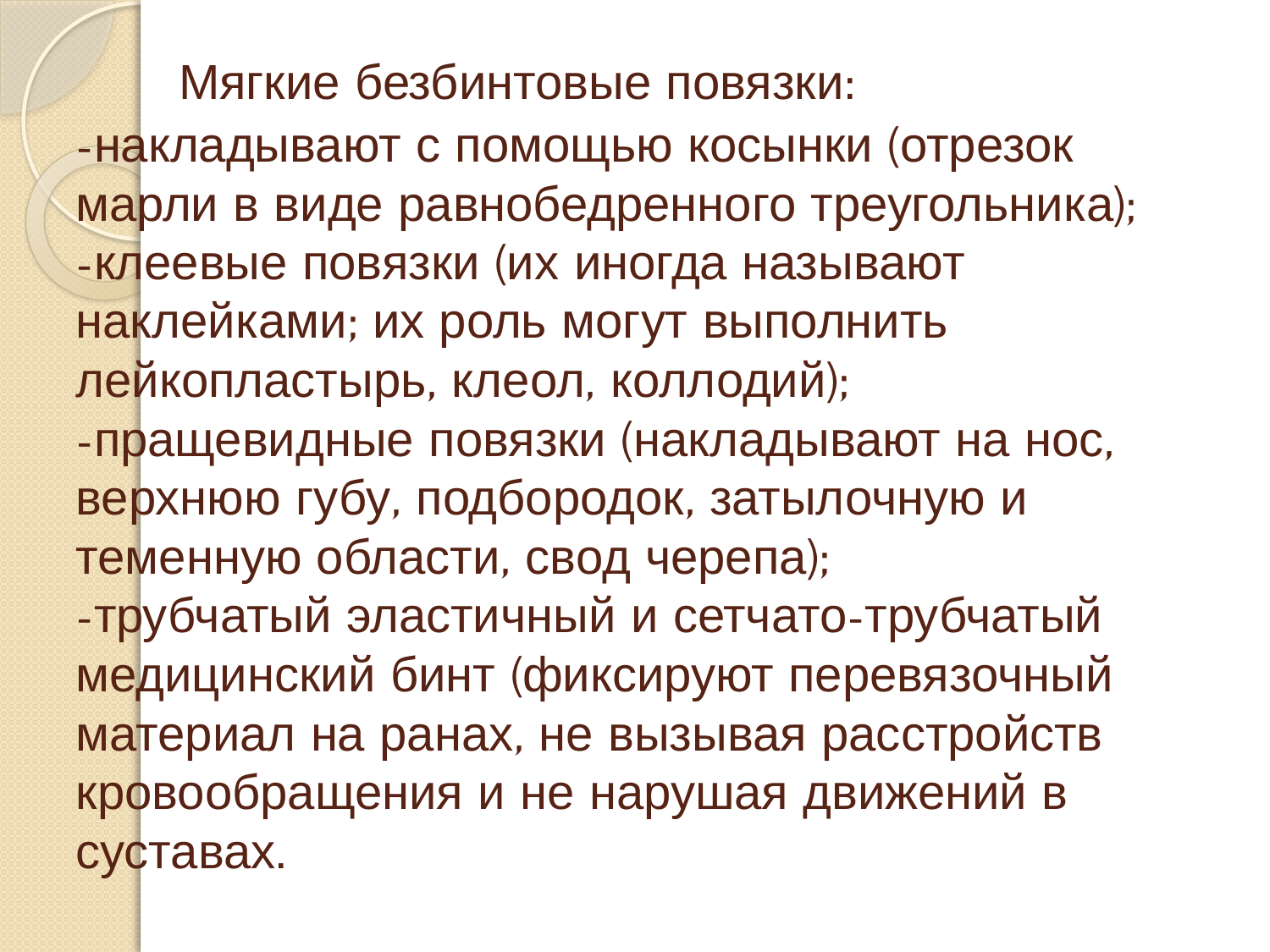

# Мягкие безбинтовые повязки: -накладывают с помощью косынки (отрезок марли в виде равнобедренного треугольника); -клеевые повязки (их иногда называют наклейками; их роль могут выполнить лейкопластырь, клеол, коллодий); -пращевидные повязки (накладывают на нос, верхнюю губу, подбородок, затылочную и теменную области, свод черепа); -трубчатый эластичный и сетчато-трубчатый медицинский бинт (фиксируют перевязочный материал на ранах, не вызывая расстройств кровообращения и не нарушая движений в суставах.